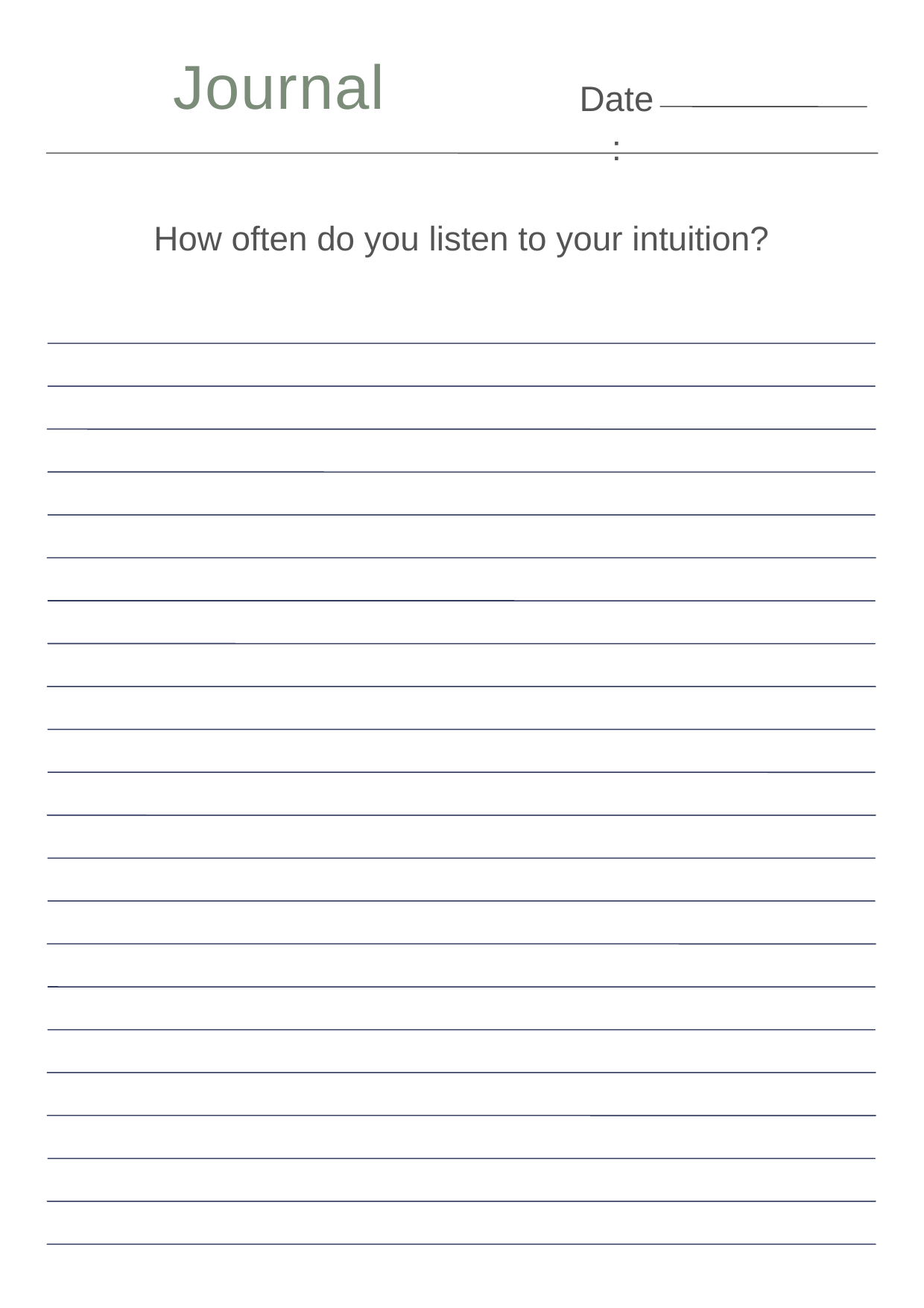

Journal
Date:

How often do you listen to your intuition?